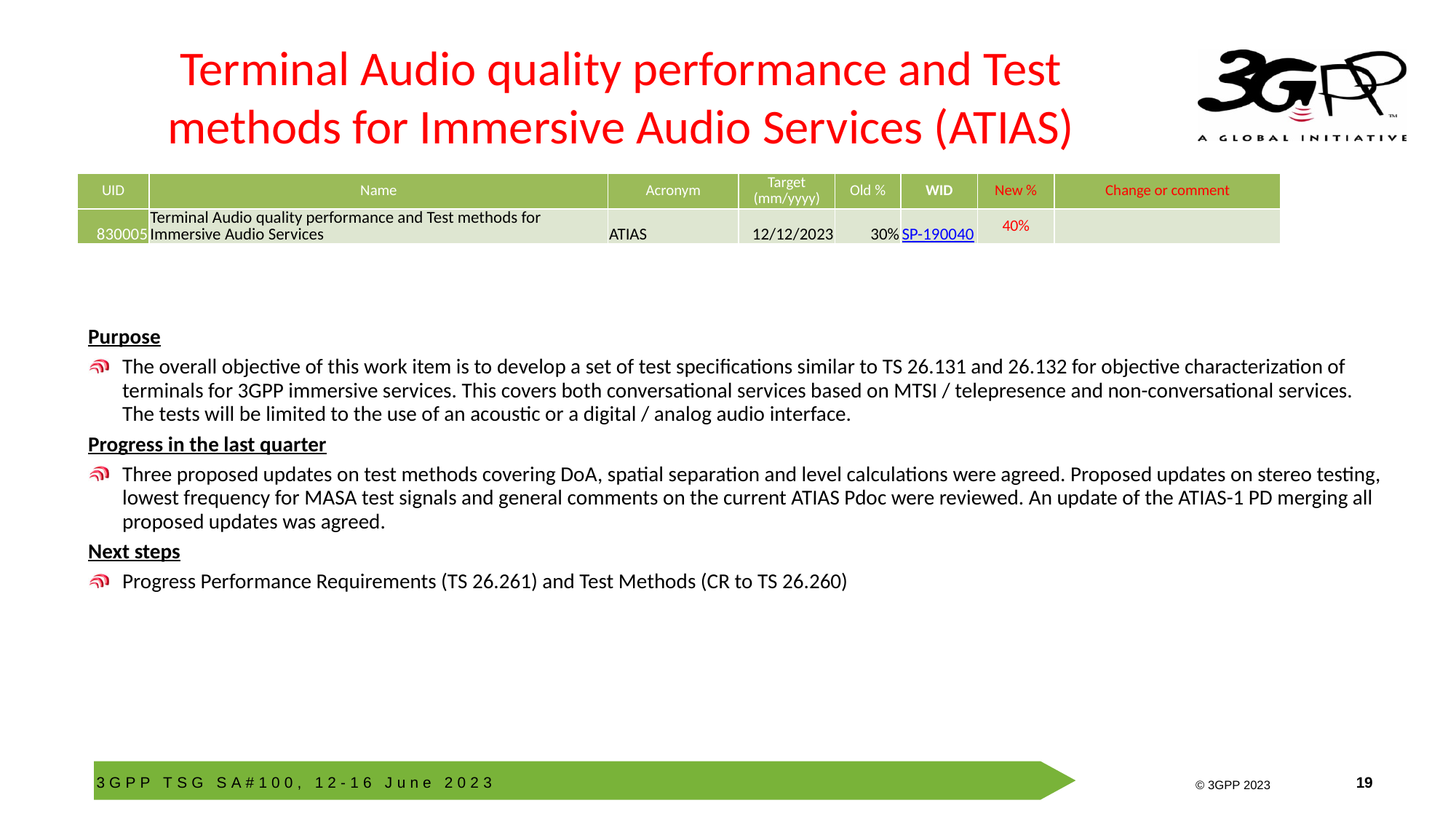

# Terminal Audio quality performance and Test methods for Immersive Audio Services (ATIAS)
| UID | Name | Acronym | Target (mm/yyyy) | Old % | WID | New % | Change or comment |
| --- | --- | --- | --- | --- | --- | --- | --- |
| 830005 | Terminal Audio quality performance and Test methods for Immersive Audio Services | ATIAS | 12/12/2023 | 30% | SP-190040 | 40% |  |
Purpose
The overall objective of this work item is to develop a set of test specifications similar to TS 26.131 and 26.132 for objective characterization of terminals for 3GPP immersive services. This covers both conversational services based on MTSI / telepresence and non-conversational services. The tests will be limited to the use of an acoustic or a digital / analog audio interface.
Progress in the last quarter
Three proposed updates on test methods covering DoA, spatial separation and level calculations were agreed. Proposed updates on stereo testing, lowest frequency for MASA test signals and general comments on the current ATIAS Pdoc were reviewed. An update of the ATIAS-1 PD merging all proposed updates was agreed.
Next steps
Progress Performance Requirements (TS 26.261) and Test Methods (CR to TS 26.260)